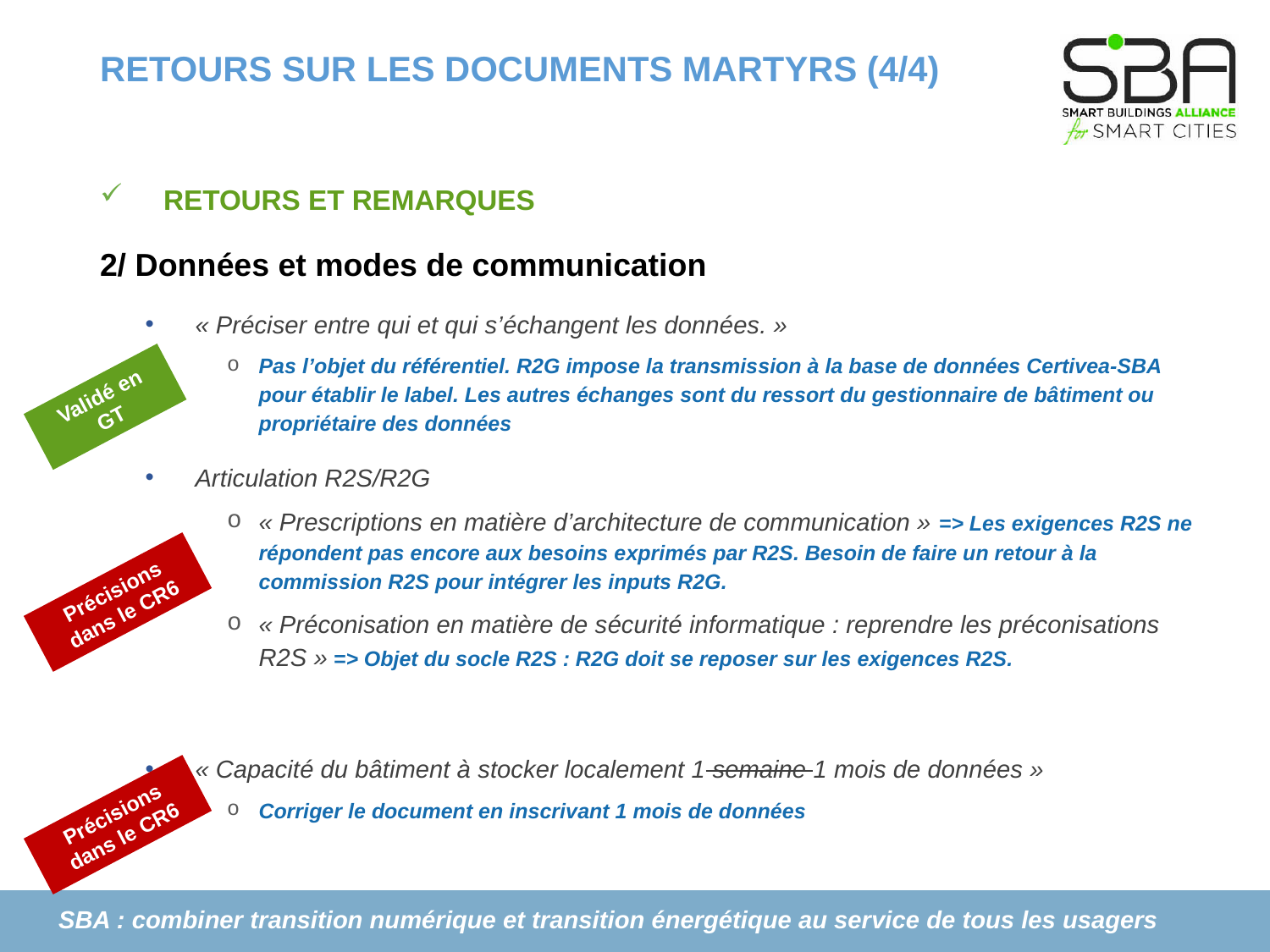

# RETOURS SUR LES DOCUMENTS MARTYRS (4/4)
Retours et remarques
2/ Données et modes de communication
« Préciser entre qui et qui s’échangent les données. »
Pas l’objet du référentiel. R2G impose la transmission à la base de données Certivea-SBA pour établir le label. Les autres échanges sont du ressort du gestionnaire de bâtiment ou propriétaire des données
Articulation R2S/R2G
« Prescriptions en matière d’architecture de communication » => Les exigences R2S ne répondent pas encore aux besoins exprimés par R2S. Besoin de faire un retour à la commission R2S pour intégrer les inputs R2G.
« Préconisation en matière de sécurité informatique : reprendre les préconisations R2S » => Objet du socle R2S : R2G doit se reposer sur les exigences R2S.

« Capacité du bâtiment à stocker localement 1 semaine 1 mois de données »
Corriger le document en inscrivant 1 mois de données
Validé en GT
Précisions dans le CR6
Précisions dans le CR6